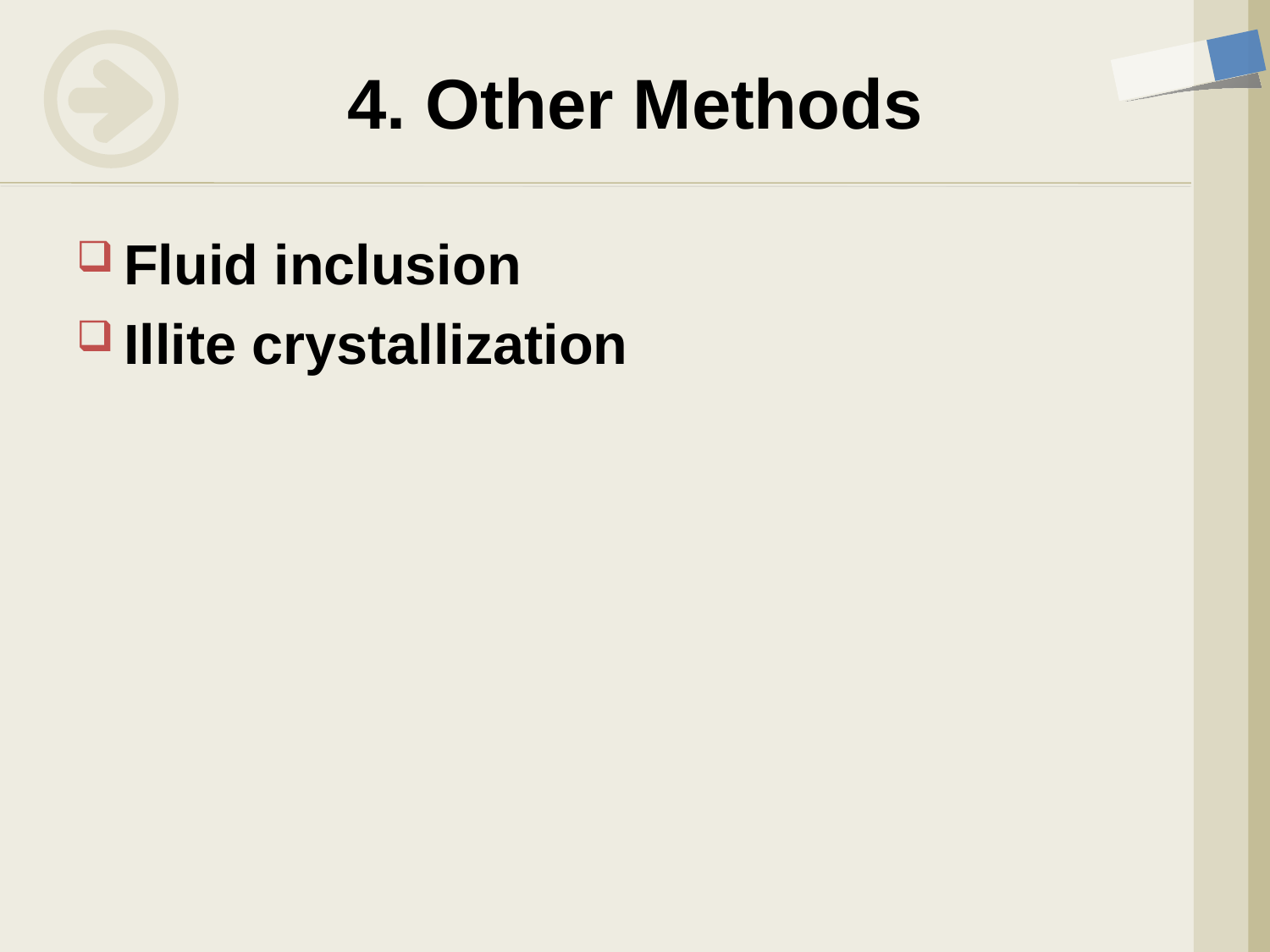

# 4. Other Methods
Fluid inclusion
Illite crystallization